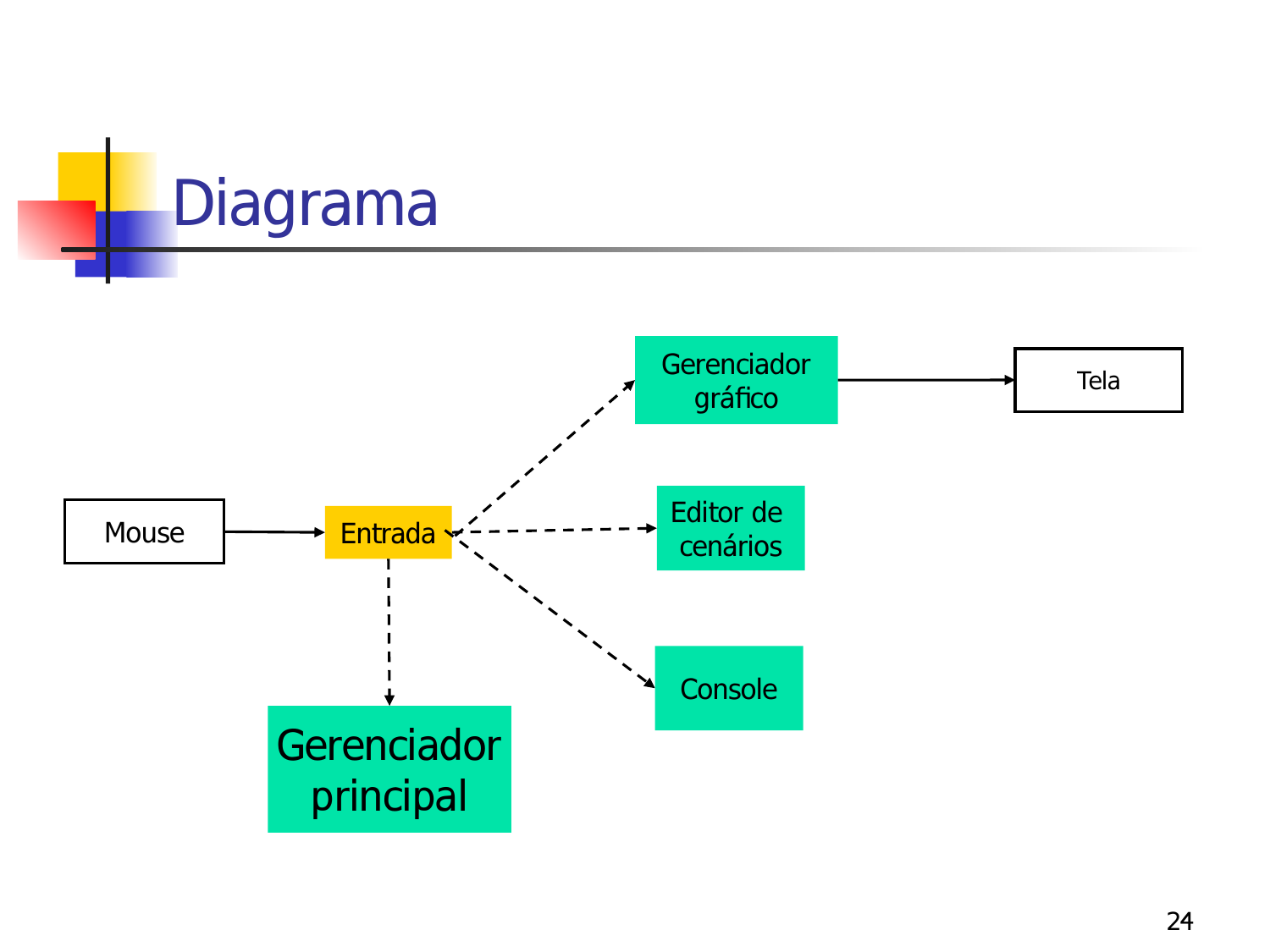

# Diagrama
Gerenciador
gráfico
Tela
Editor de
cenários
Mouse
Entrada
Console
Gerenciador
principal
24